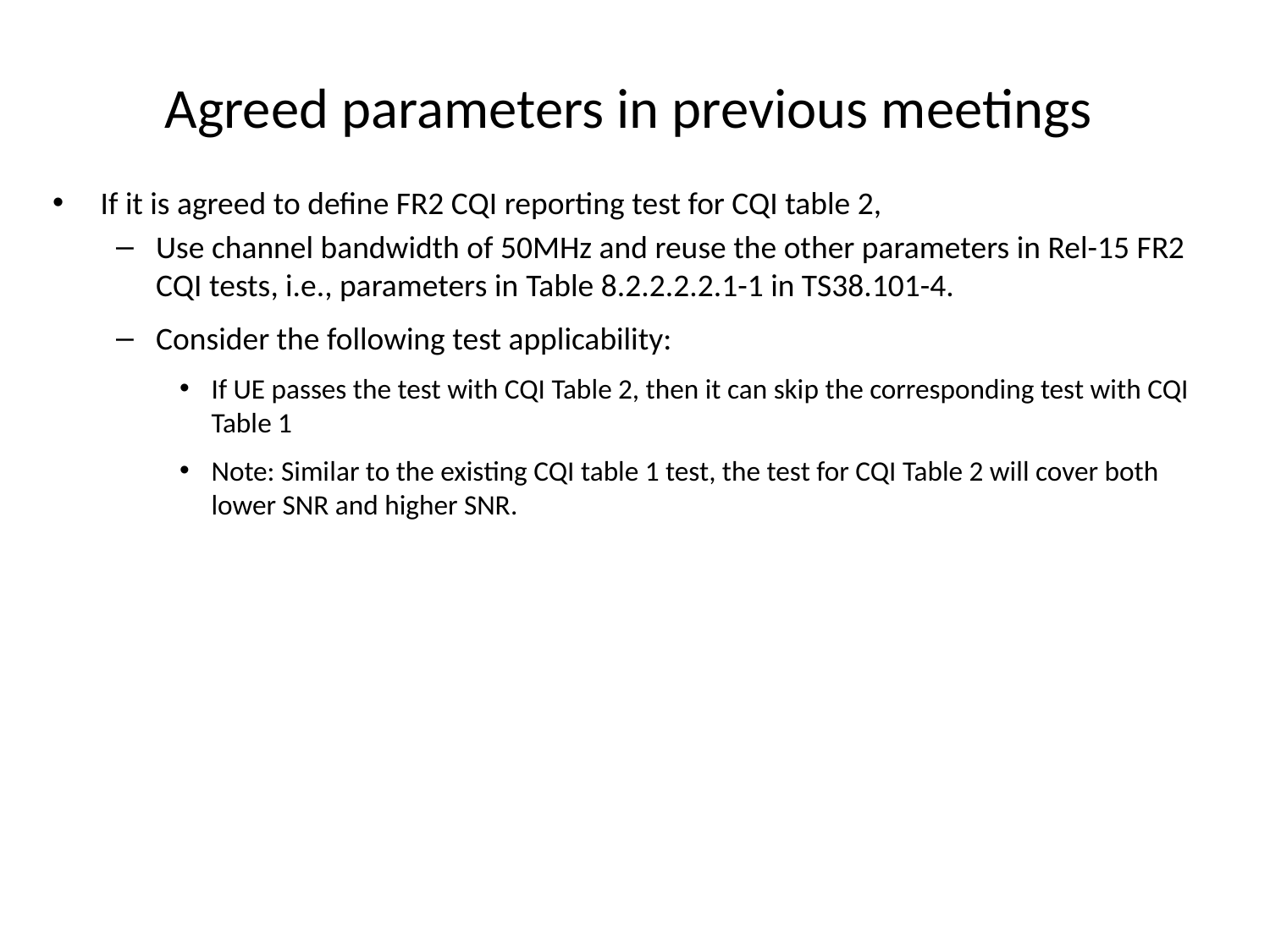

# Agreed parameters in previous meetings
If it is agreed to define FR2 CQI reporting test for CQI table 2,
Use channel bandwidth of 50MHz and reuse the other parameters in Rel-15 FR2 CQI tests, i.e., parameters in Table 8.2.2.2.2.1-1 in TS38.101-4.
Consider the following test applicability:
If UE passes the test with CQI Table 2, then it can skip the corresponding test with CQI Table 1
Note: Similar to the existing CQI table 1 test, the test for CQI Table 2 will cover both lower SNR and higher SNR.